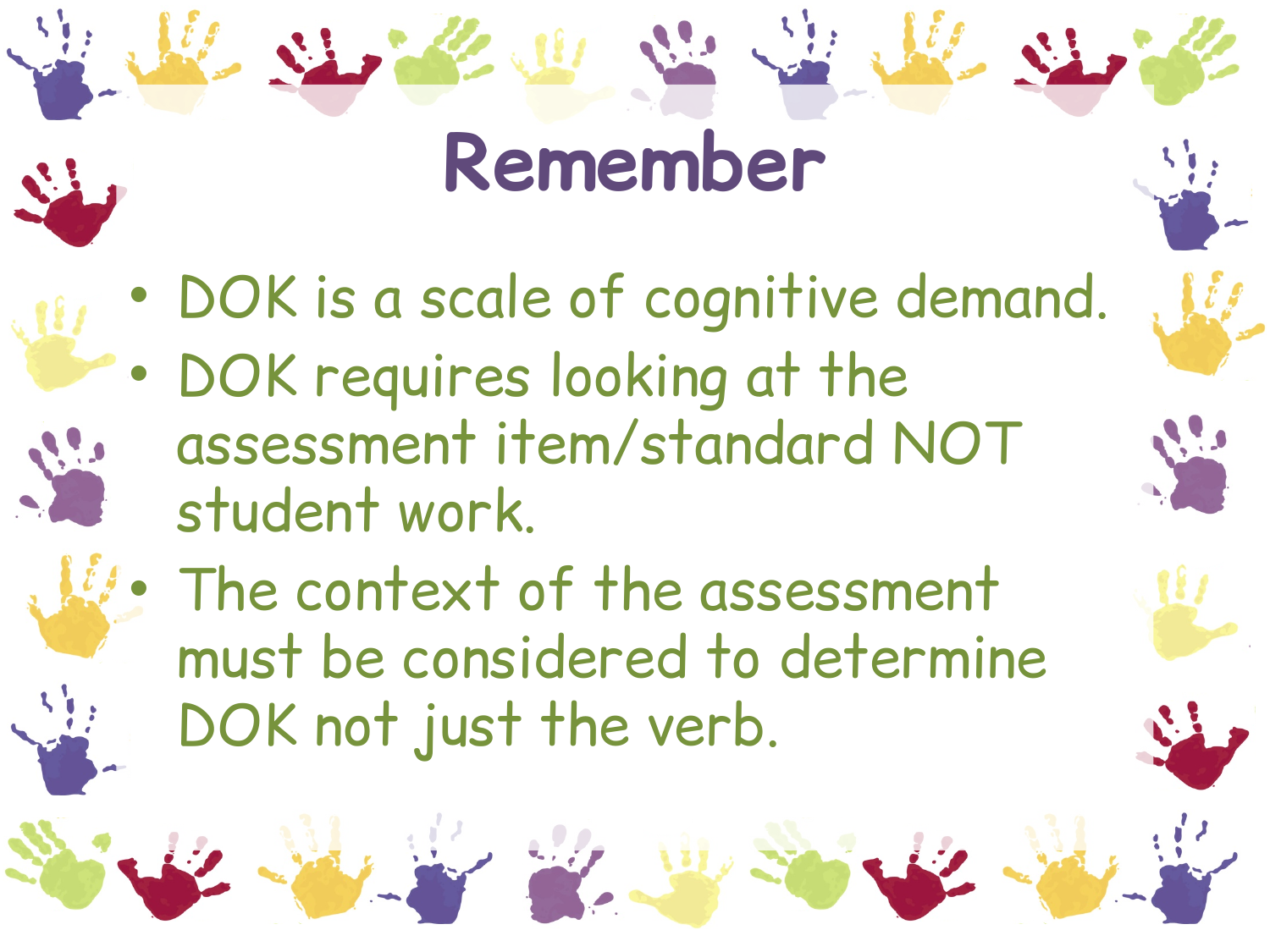

# Remember
DOK is a scale of cognitive demand.
DOK requires looking at the assessment item/standard NOT student work.
The context of the assessment must be considered to determine DOK not just the verb.